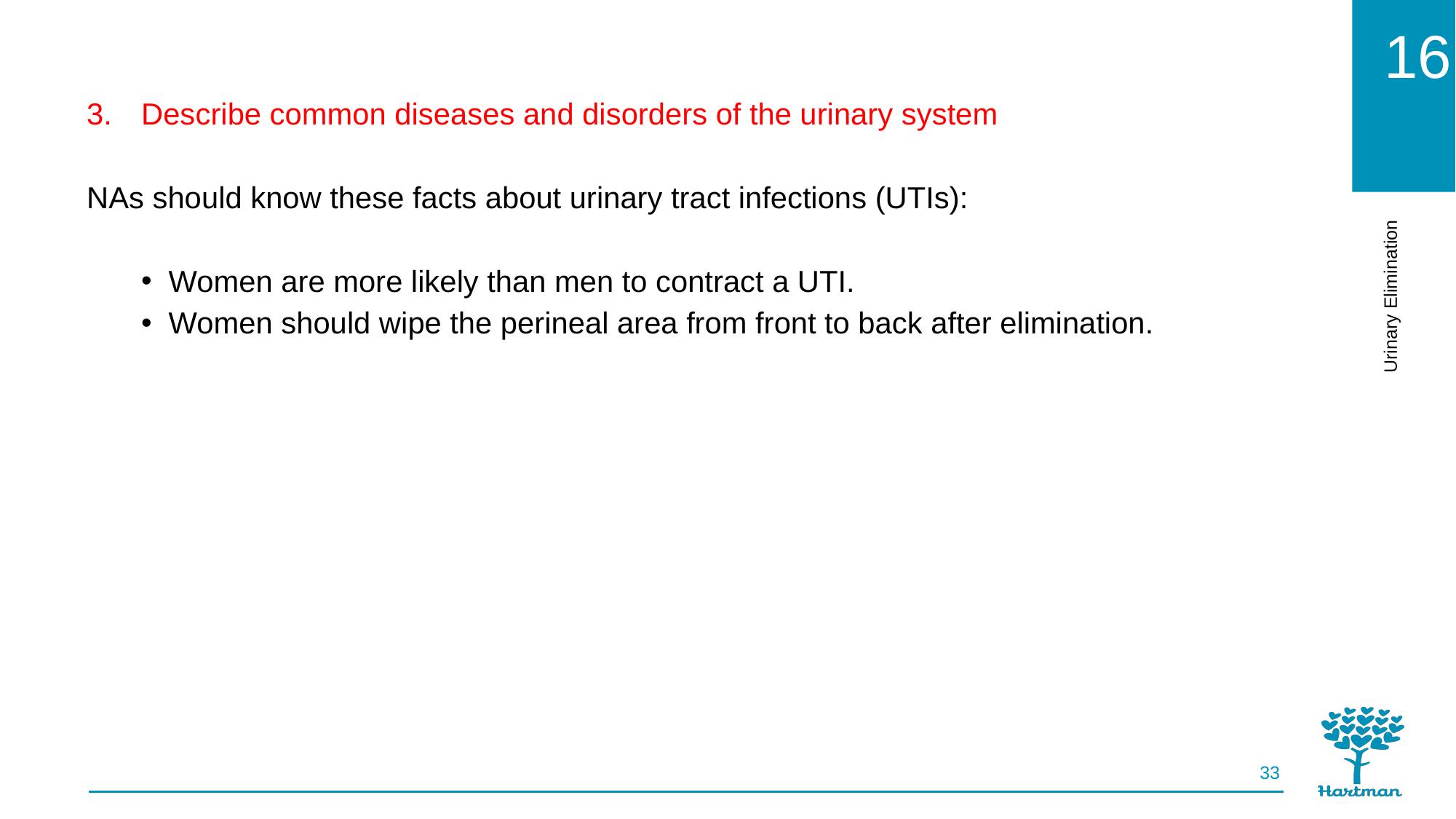

Describe common diseases and disorders of the urinary system

NAs should know these facts about urinary tract infections (UTIs):

Women are more likely than men to contract a UTI.
Women should wipe the perineal area from front to back after elimination.

33